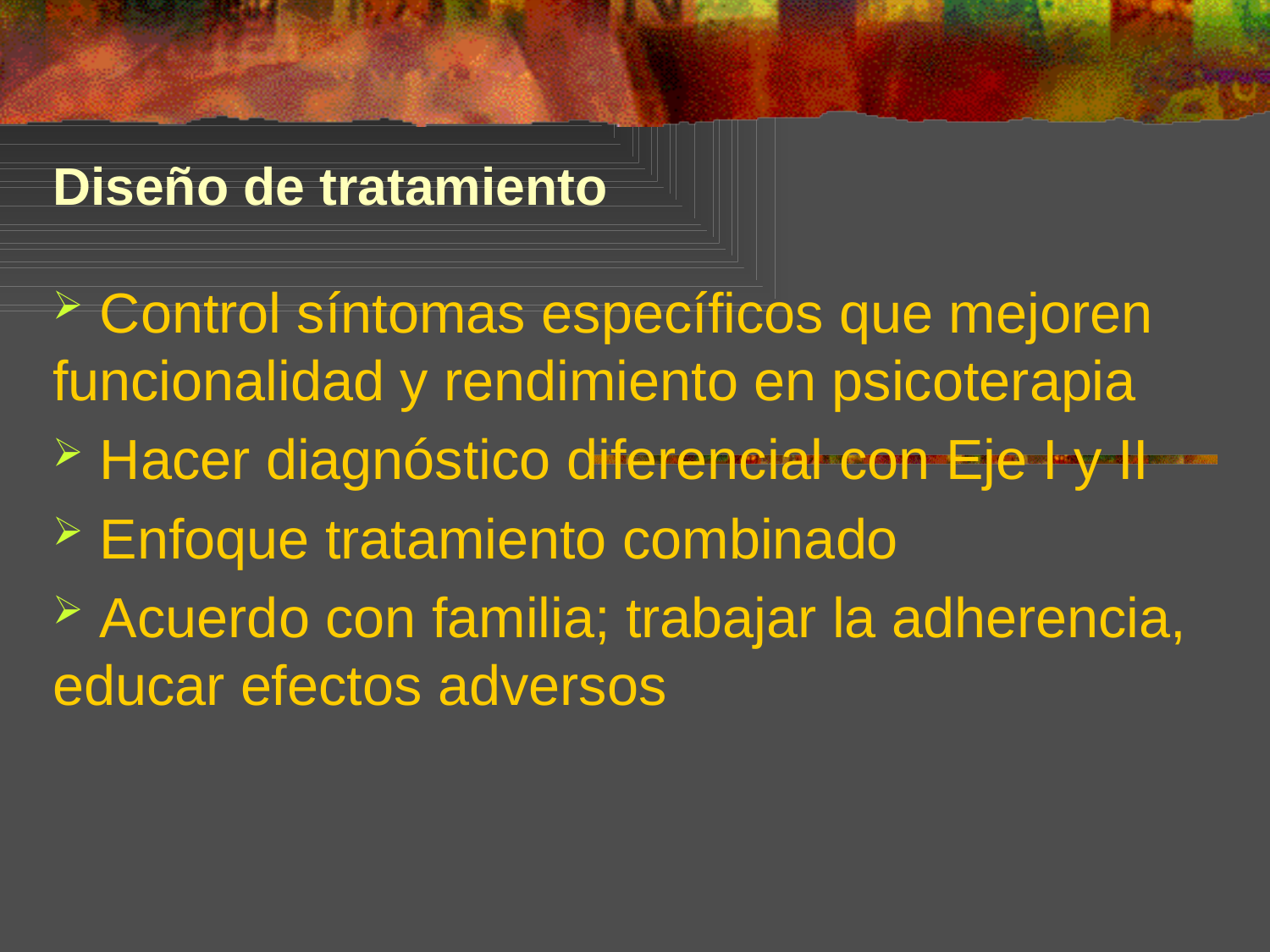

Diseño de tratamiento

 Control síntomas específicos que mejoren funcionalidad y rendimiento en psicoterapia
 Hacer diagnóstico diferencial con Eje I y II
 Enfoque tratamiento combinado
 Acuerdo con familia; trabajar la adherencia, educar efectos adversos
#